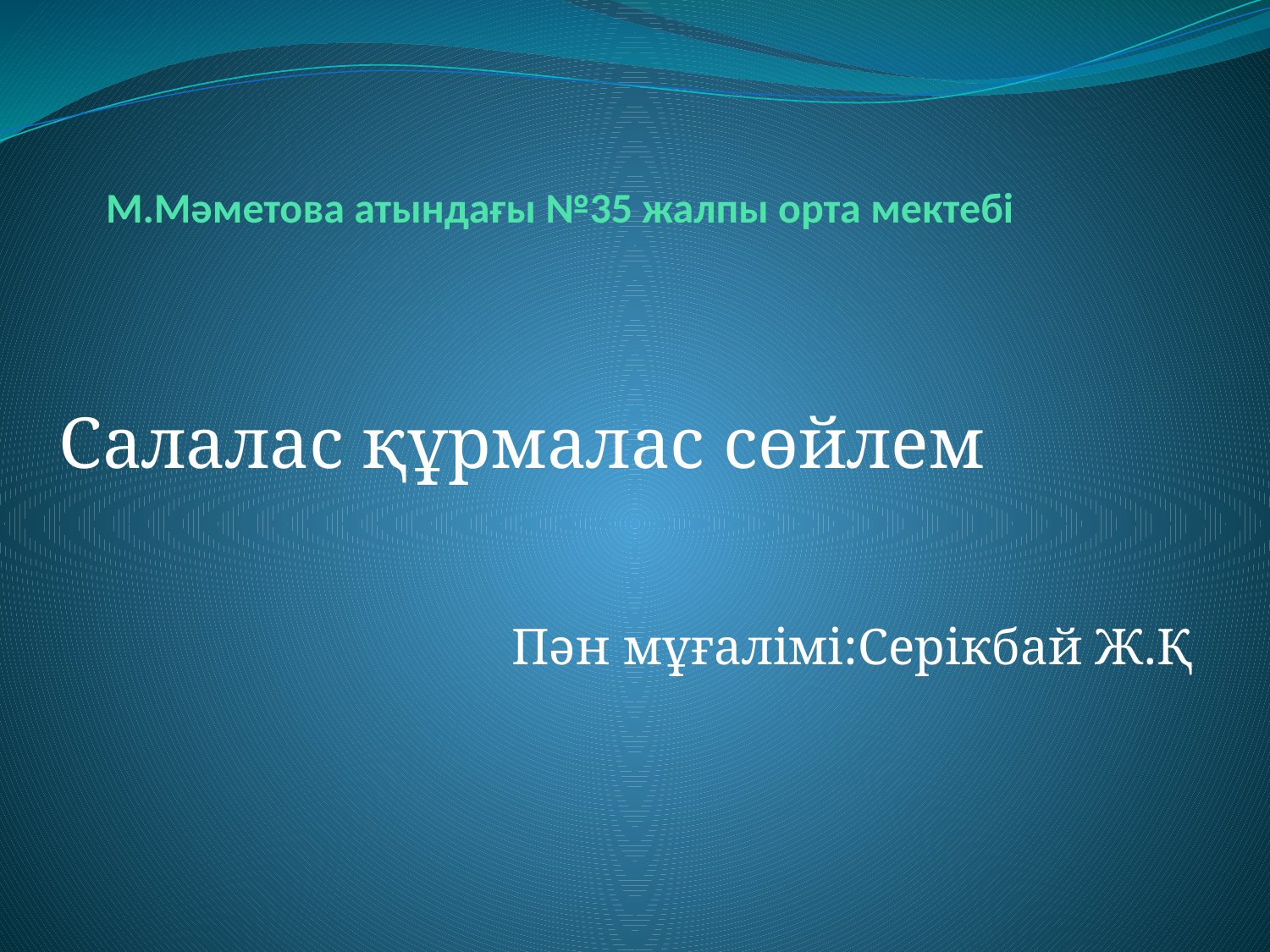

# М.Мәметова атындағы №35 жалпы орта мектебі
Салалас құрмалас сөйлем

 Пән мұғалімі:Серікбай Ж.Қ